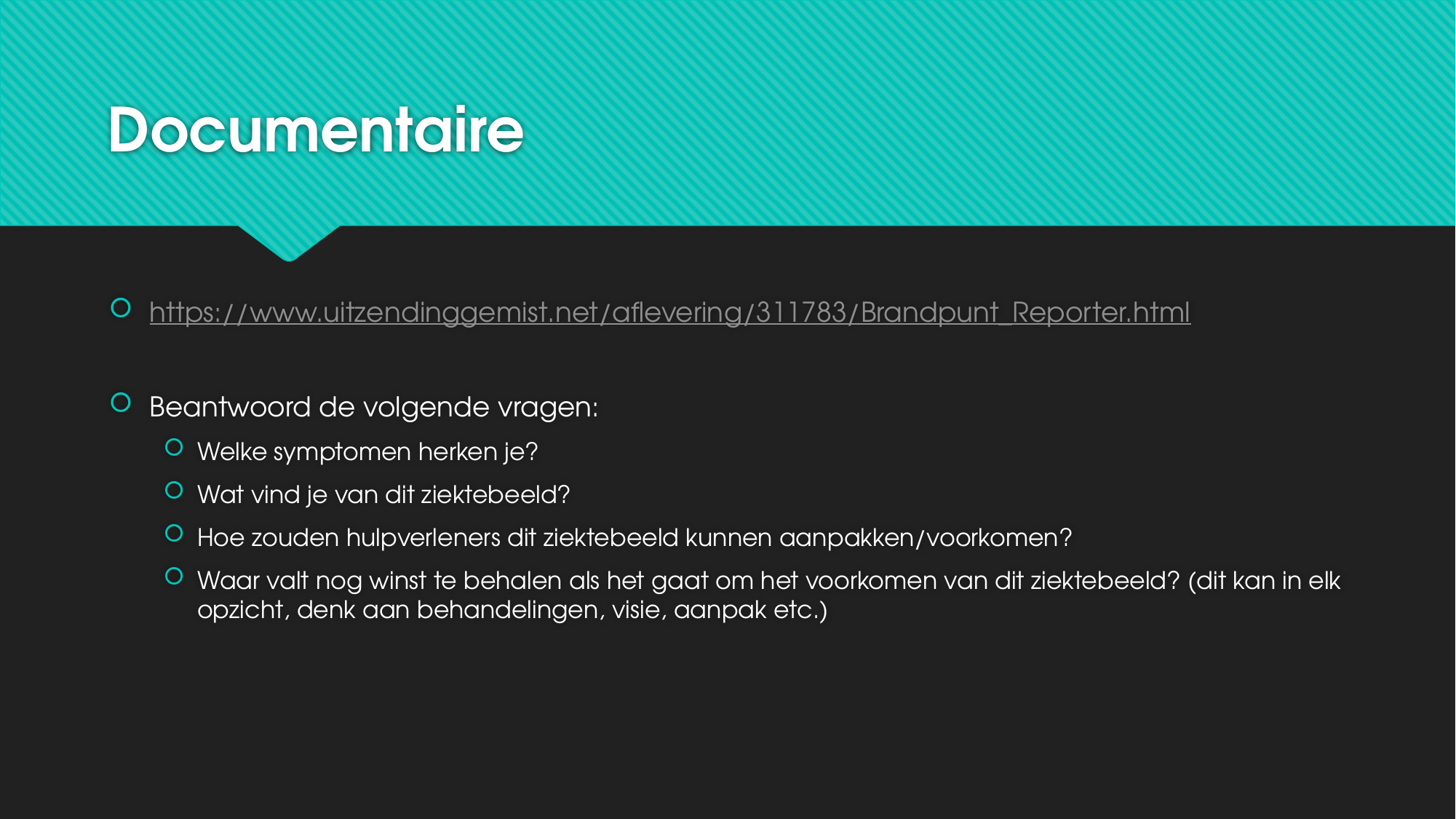

# Documentaire
https://www.uitzendinggemist.net/aflevering/311783/Brandpunt_Reporter.html

Beantwoord de volgende vragen:
Welke symptomen herken je?
Wat vind je van dit ziektebeeld?
Hoe zouden hulpverleners dit ziektebeeld kunnen aanpakken/voorkomen?
Waar valt nog winst te behalen als het gaat om het voorkomen van dit ziektebeeld? (dit kan in elk opzicht, denk aan behandelingen, visie, aanpak etc.)